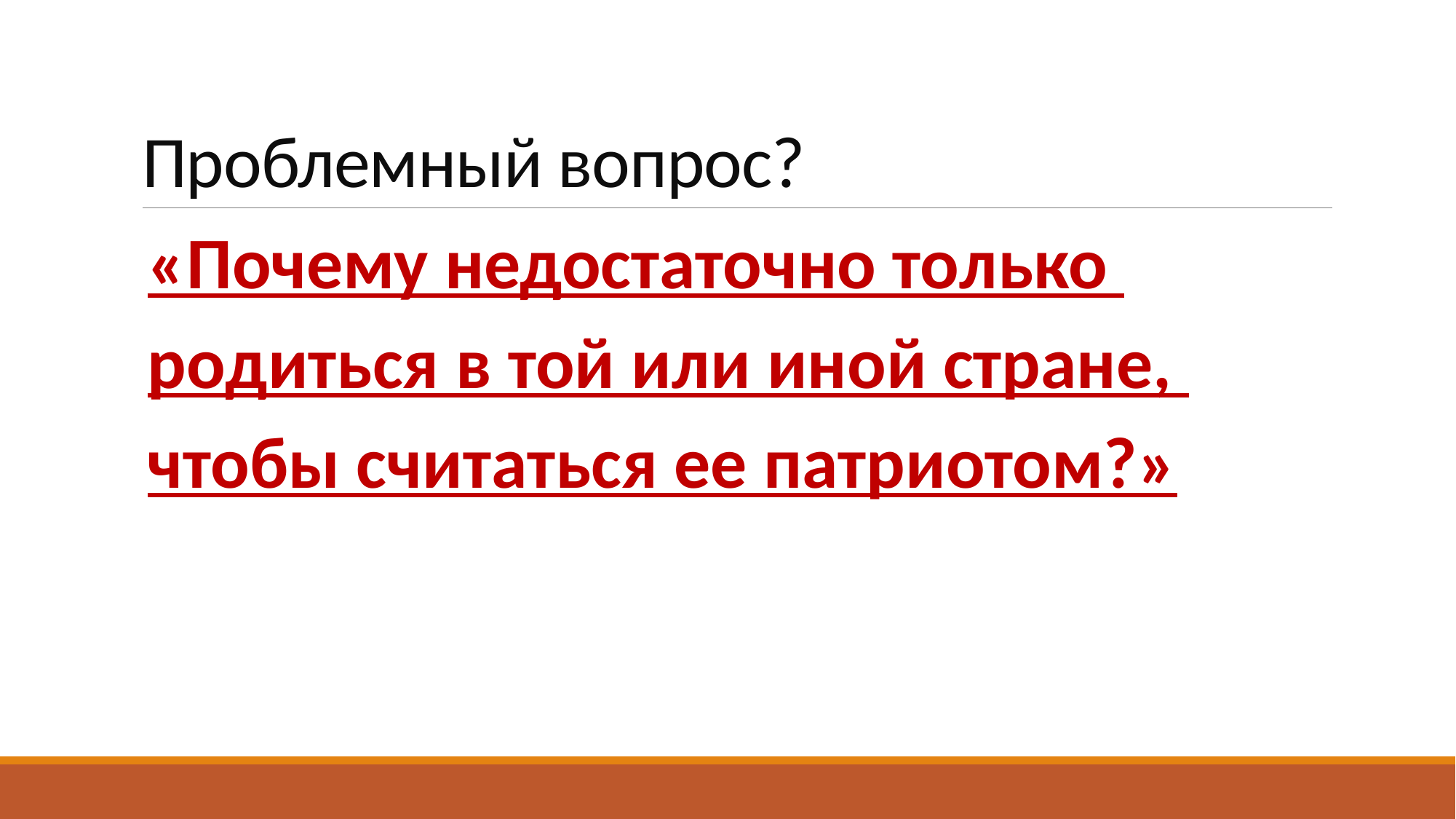

# Проблемный вопрос?
«Почему недостаточно только
родиться в той или иной стране,
чтобы считаться ее патриотом?»